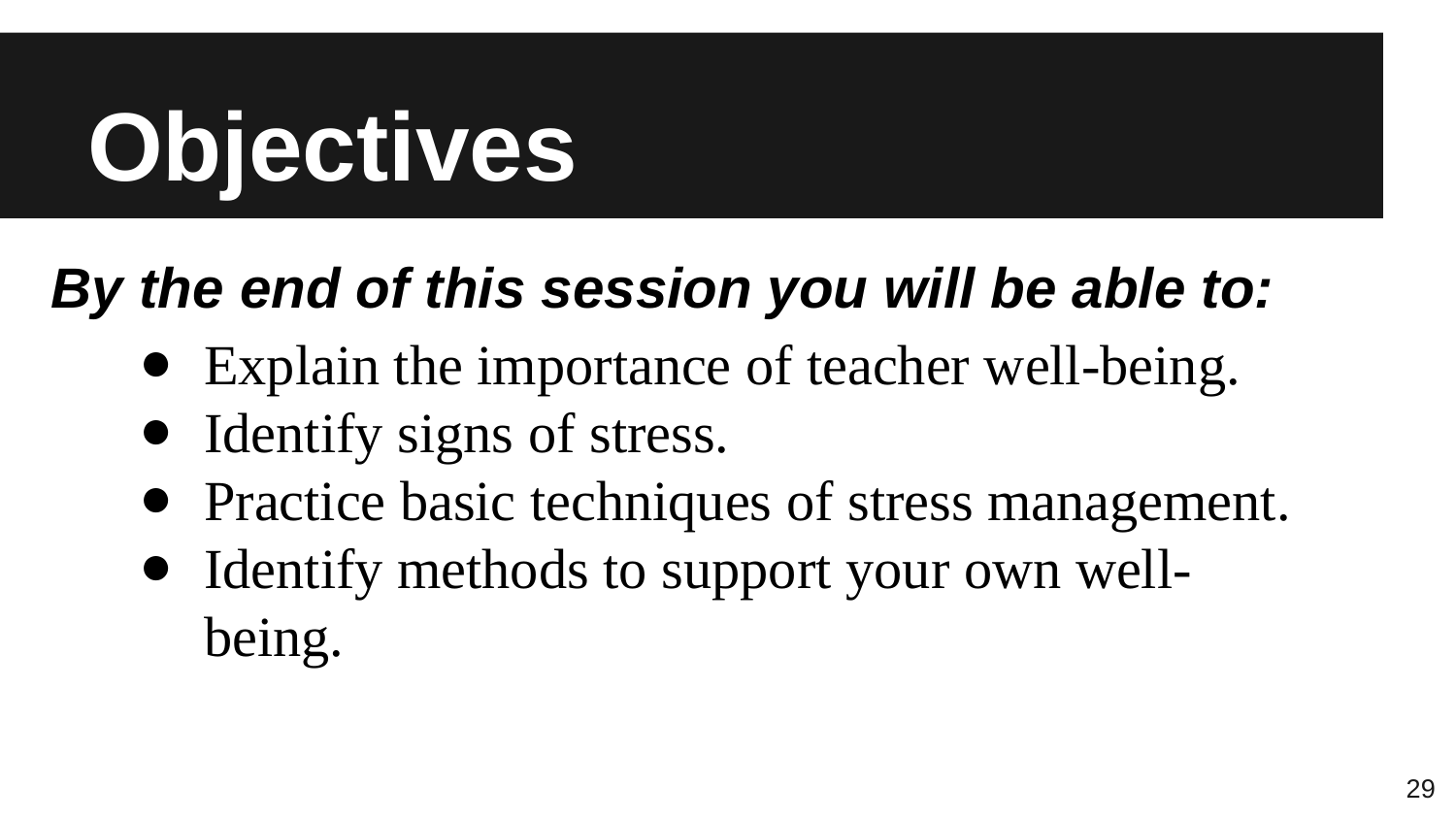

# Objectives
By the end of this session you will be able to:
Explain the importance of teacher well-being.
Identify signs of stress.
Practice basic techniques of stress management.
Identify methods to support your own well-being.
29